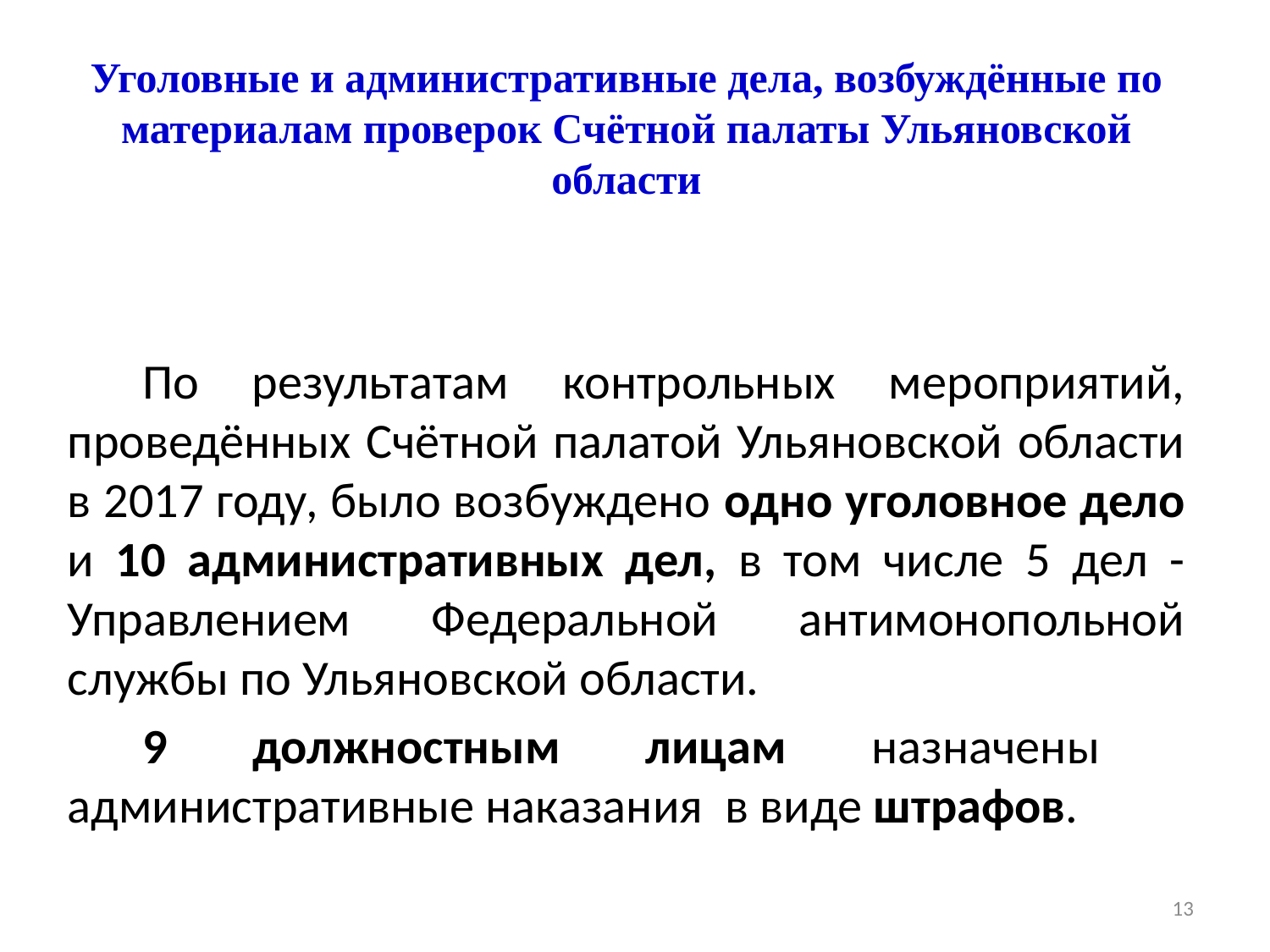

# Уголовные и административные дела, возбуждённые по материалам проверок Счётной палаты Ульяновской области
По результатам контрольных мероприятий, проведённых Счётной палатой Ульяновской области в 2017 году, было возбуждено одно уголовное дело и 10 административных дел, в том числе 5 дел - Управлением Федеральной антимонопольной службы по Ульяновской области.
9 должностным лицам назначены  административные наказания  в виде штрафов.
13